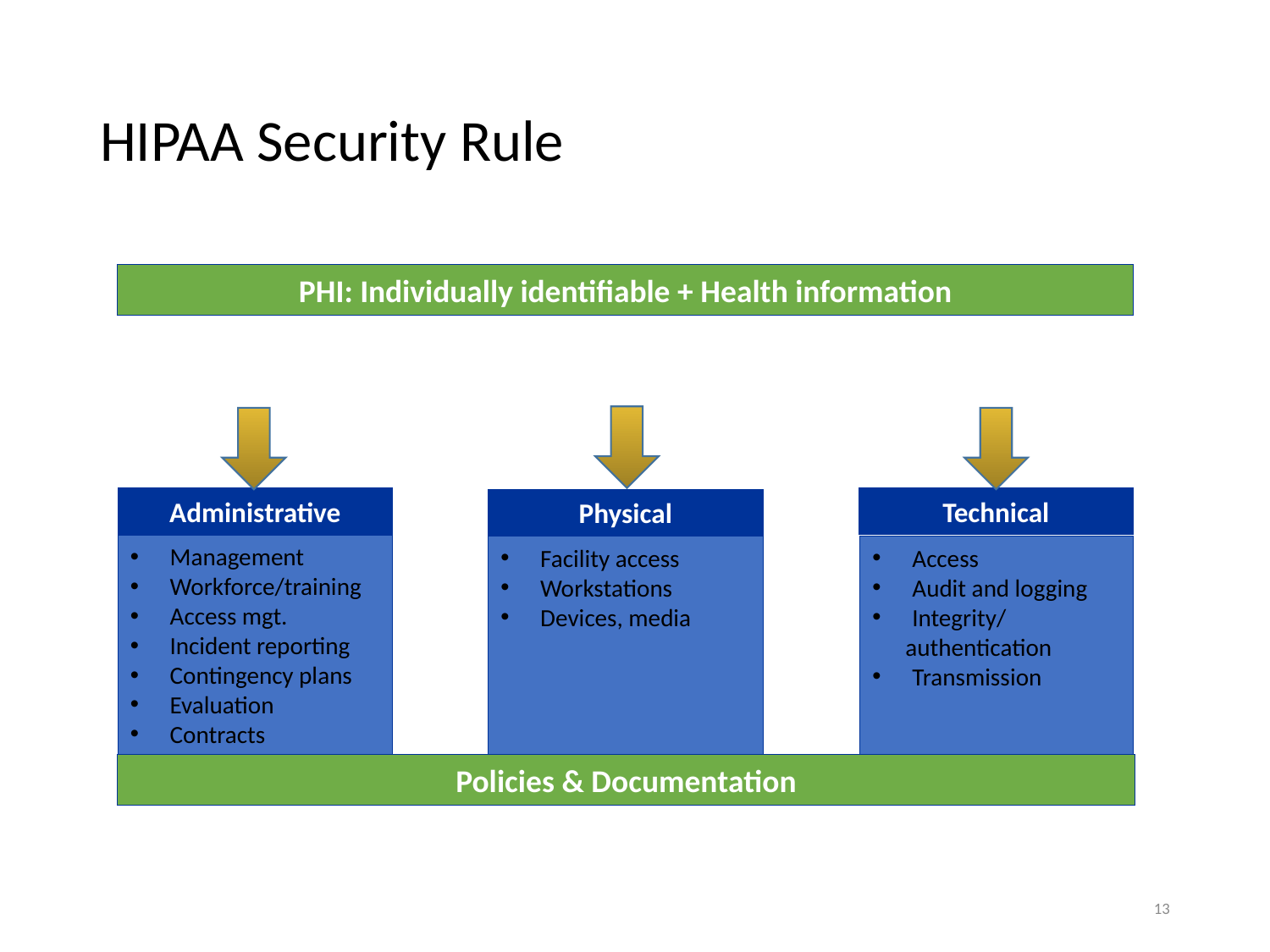

# HIPAA Security Rule
PHI: Individually identifiable + Health information

Administrative
Technical
Physical
Management
Workforce/training
Access mgt.
Incident reporting
Contingency plans
Evaluation
Contracts
Facility access
Workstations
Devices, media

Access
Audit and logging
Integrity/
      authentication
Transmission

Policies & Documentation
13